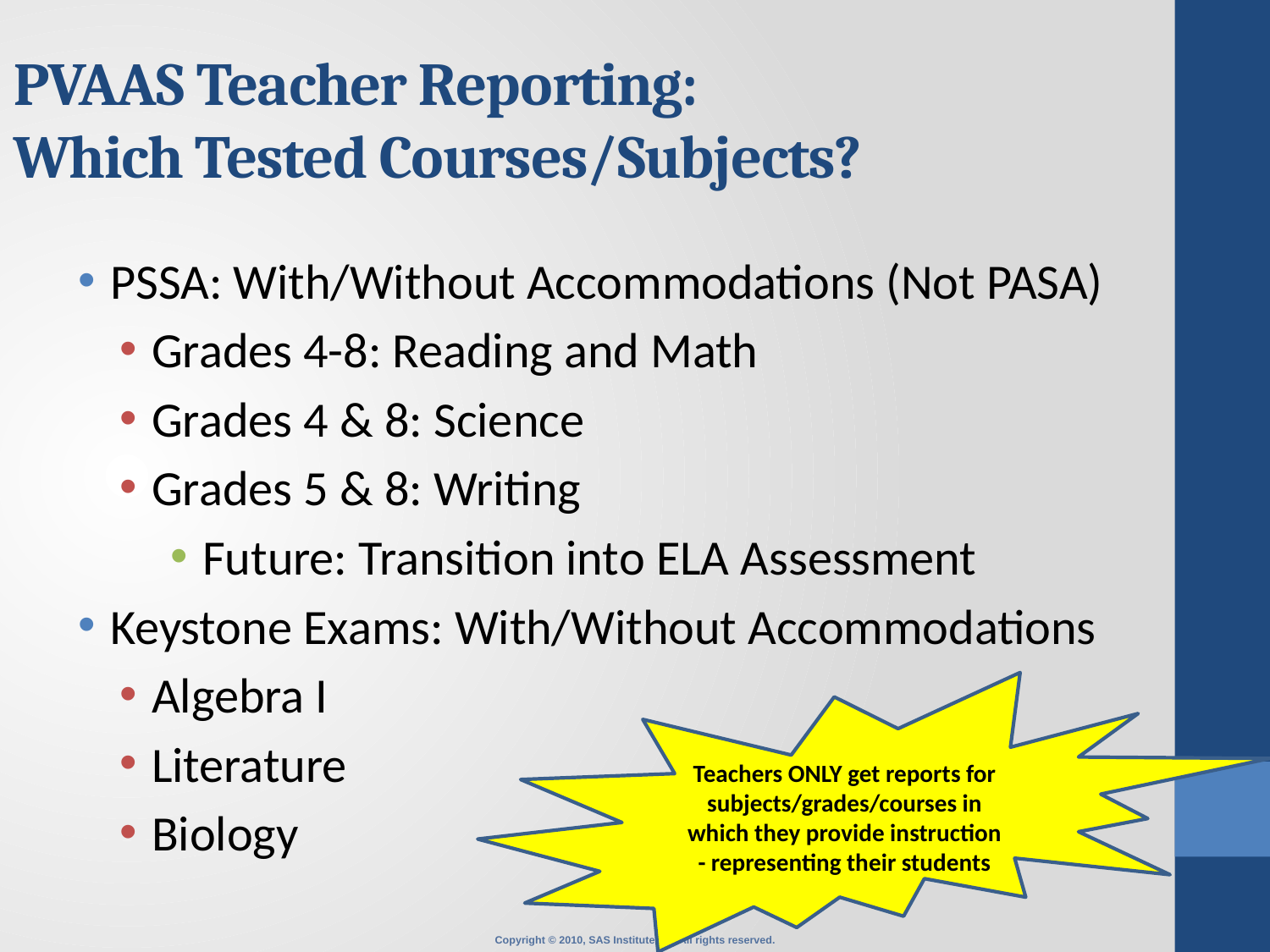

# PVAAS Teacher Reporting: Which Tested Courses/Subjects?
PSSA: With/Without Accommodations (Not PASA)
Grades 4-8: Reading and Math
Grades 4 & 8: Science
Grades 5 & 8: Writing
Future: Transition into ELA Assessment
Keystone Exams: With/Without Accommodations
Algebra I
Literature
Biology
Teachers ONLY get reports for subjects/grades/courses in which they provide instruction - representing their students